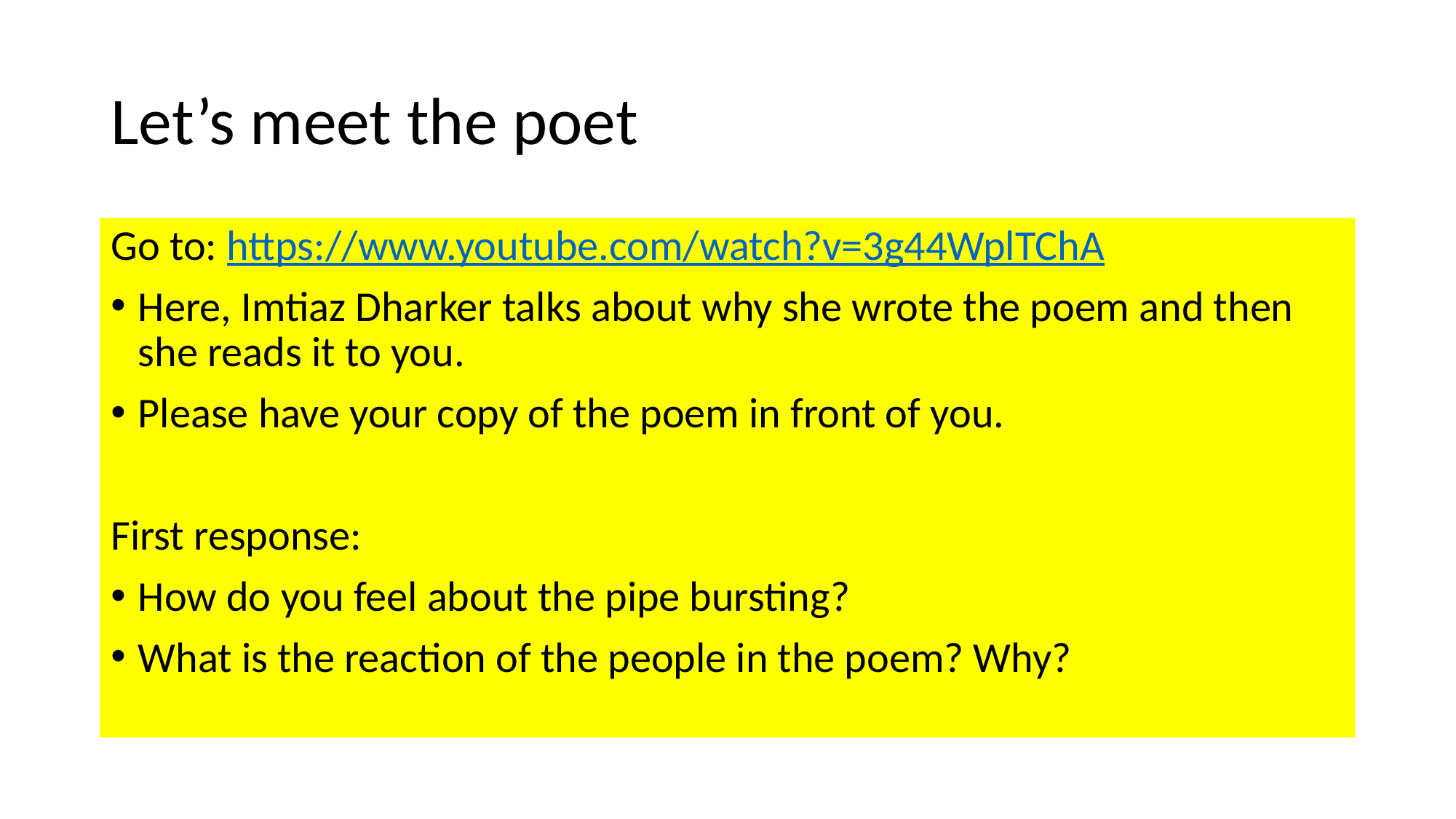

# Let’s meet the poet
Go to: https://www.youtube.com/watch?v=3g44WplTChA
Here, Imtiaz Dharker talks about why she wrote the poem and then she reads it to you.
Please have your copy of the poem in front of you.

First response:
How do you feel about the pipe bursting?
What is the reaction of the people in the poem? Why?